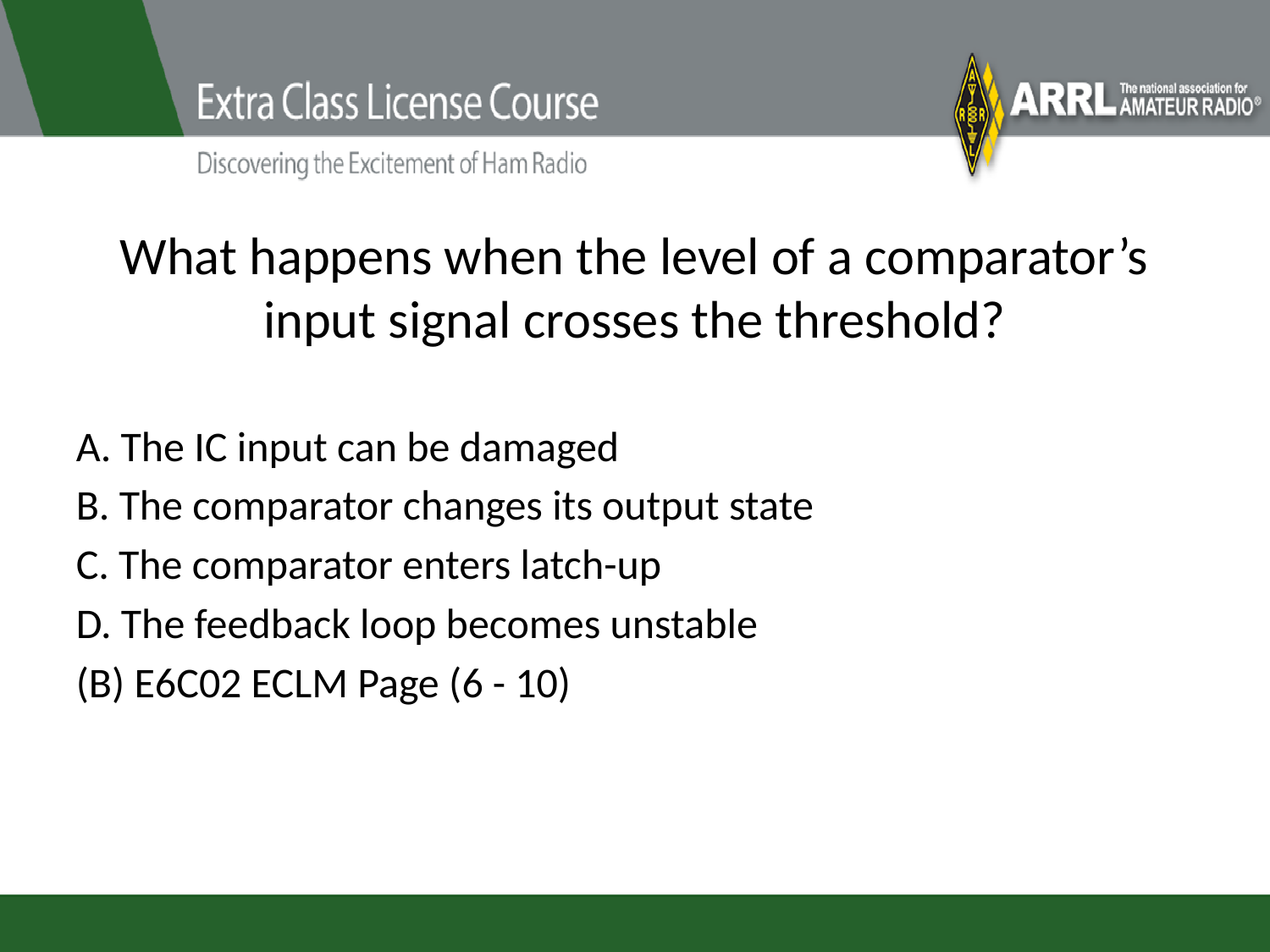

# What happens when the level of a comparator’s input signal crosses the threshold?
A. The IC input can be damaged
B. The comparator changes its output state
C. The comparator enters latch-up
D. The feedback loop becomes unstable
(B) E6C02 ECLM Page (6 - 10)